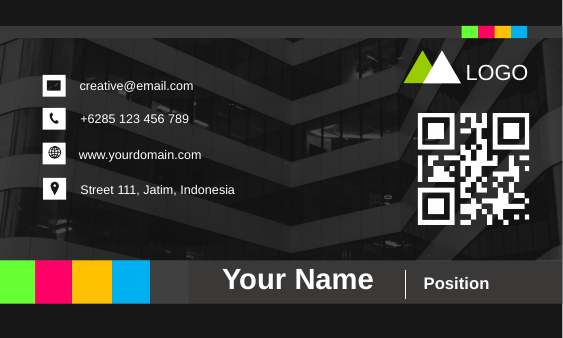

LOGO
creative@email.com

+6285 123 456 789

 www.yourdomain.com

Street 111, Jatim, Indonesia

Your Name      Position